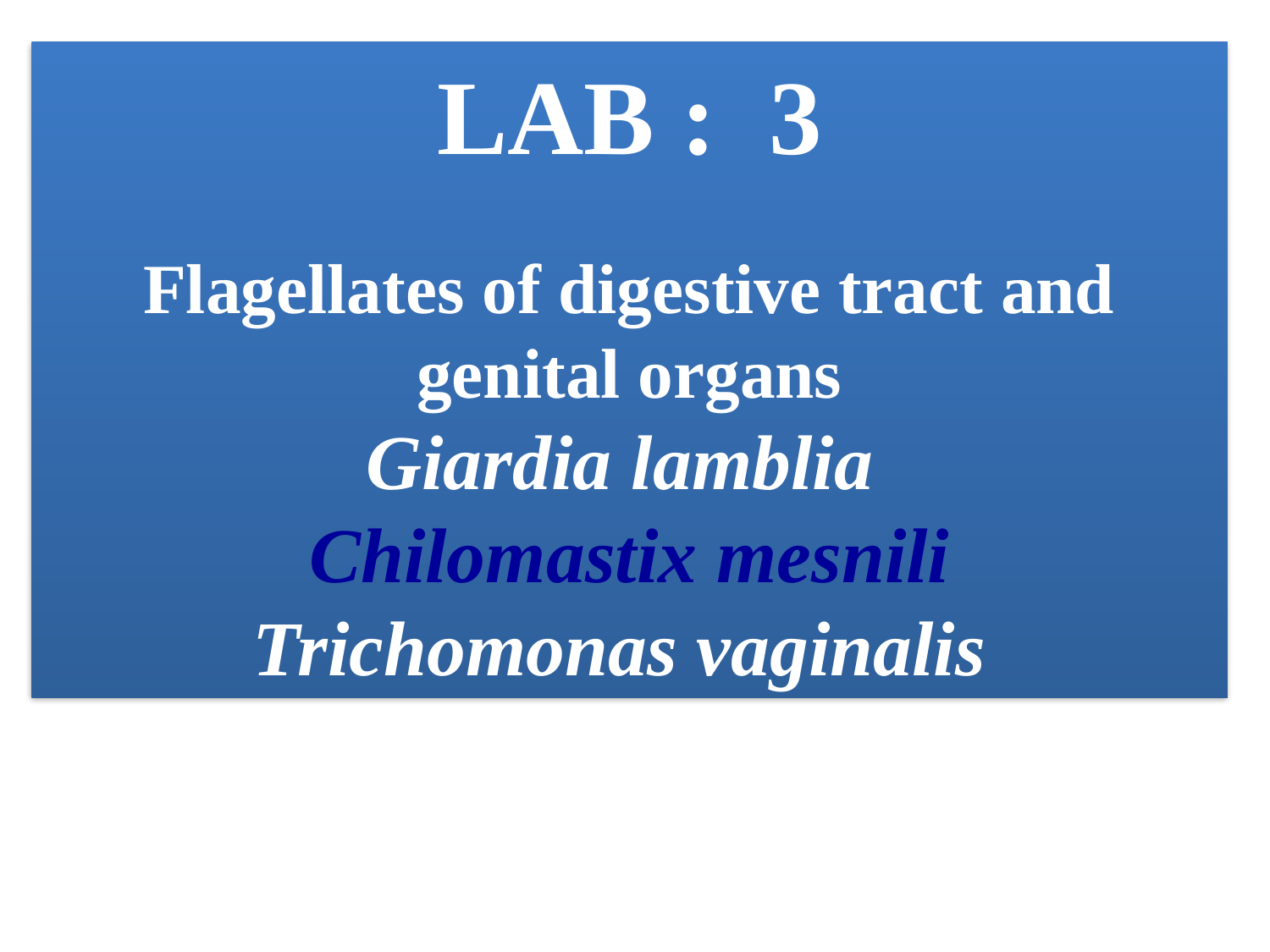

LAB :  3

Flagellates of digestive tract and genital organs
Giardia lamblia
Chilomastix mesnili
Trichomonas vaginalis